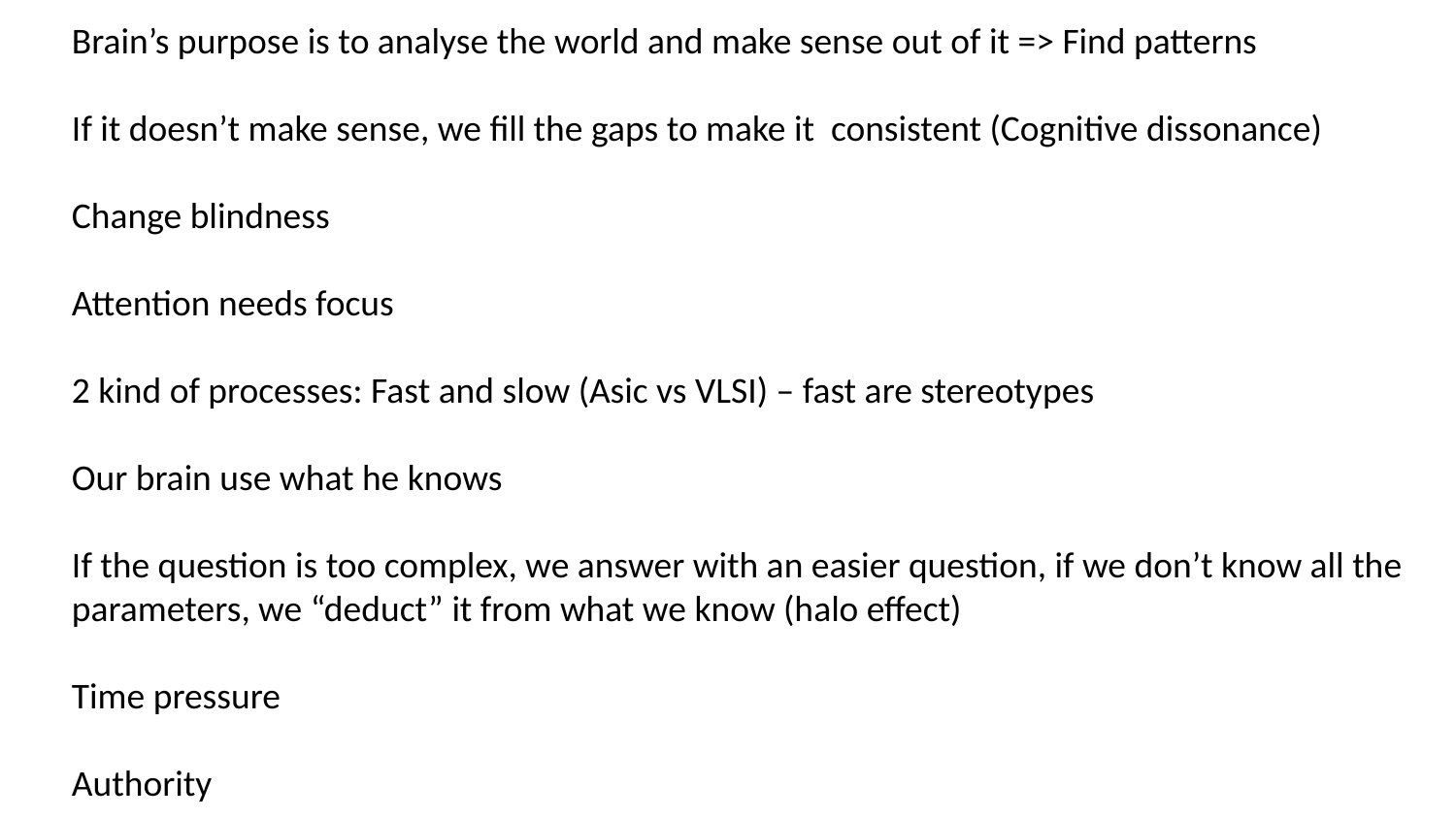

Brain’s purpose is to analyse the world and make sense out of it => Find patterns

If it doesn’t make sense, we fill the gaps to make it  consistent (Cognitive dissonance)

Change blindness

Attention needs focus

2 kind of processes: Fast and slow (Asic vs VLSI) – fast are stereotypes

Our brain use what he knows

If the question is too complex, we answer with an easier question, if we don’t know all the parameters, we “deduct” it from what we know (halo effect)

Time pressure

Authority